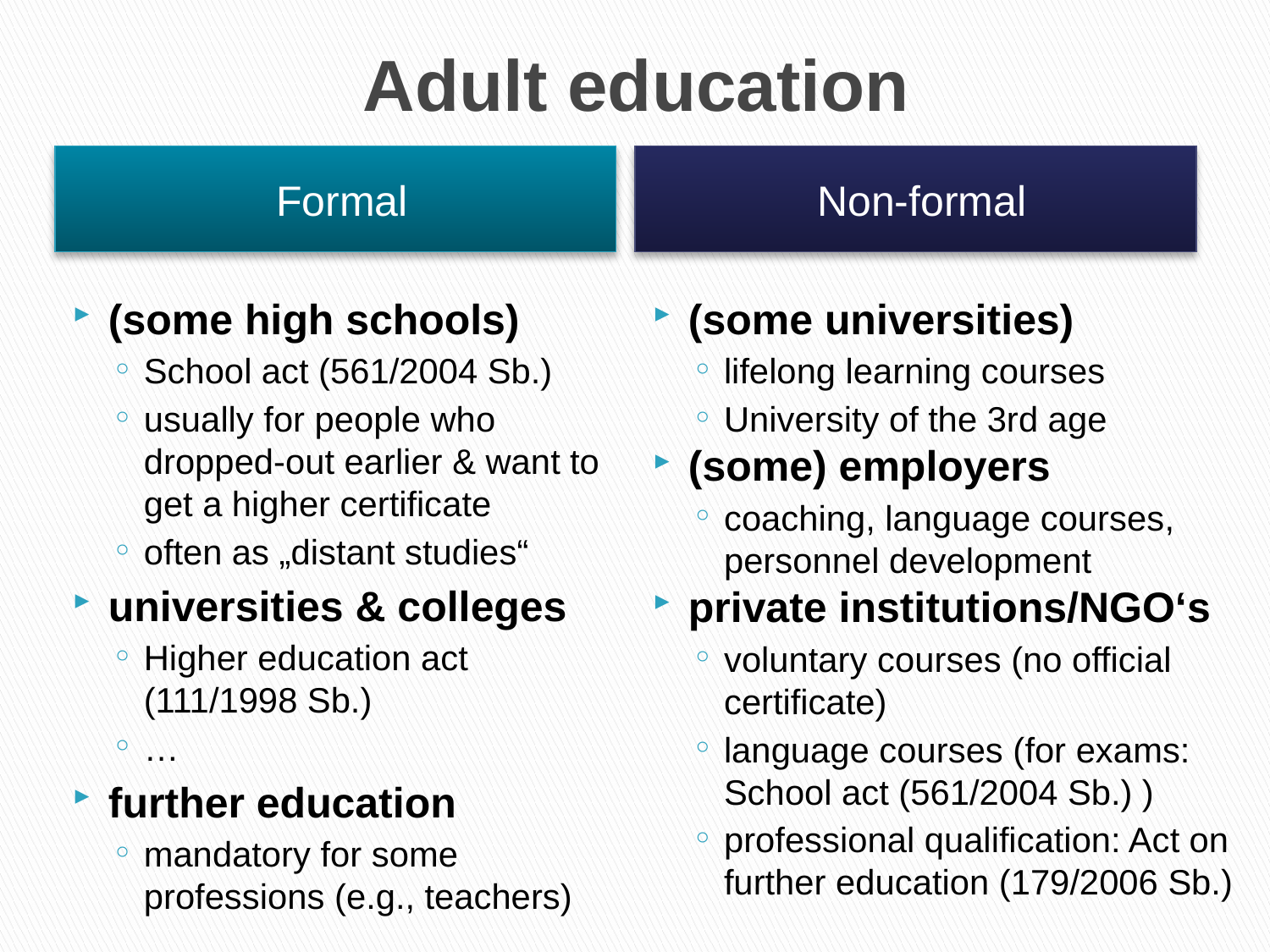

# Adult education
Formal
Non-formal
(some high schools)
School act (561/2004 Sb.)
usually for people who dropped-out earlier & want to get a higher certificate
often as „distant studies“
universities & colleges
Higher education act (111/1998 Sb.)
…
further education
mandatory for some professions (e.g., teachers)
(some universities)
lifelong learning courses
University of the 3rd age
(some) employers
coaching, language courses, personnel development
private institutions/NGO‘s
voluntary courses (no official certificate)
language courses (for exams: School act (561/2004 Sb.) )
professional qualification: Act on further education (179/2006 Sb.)